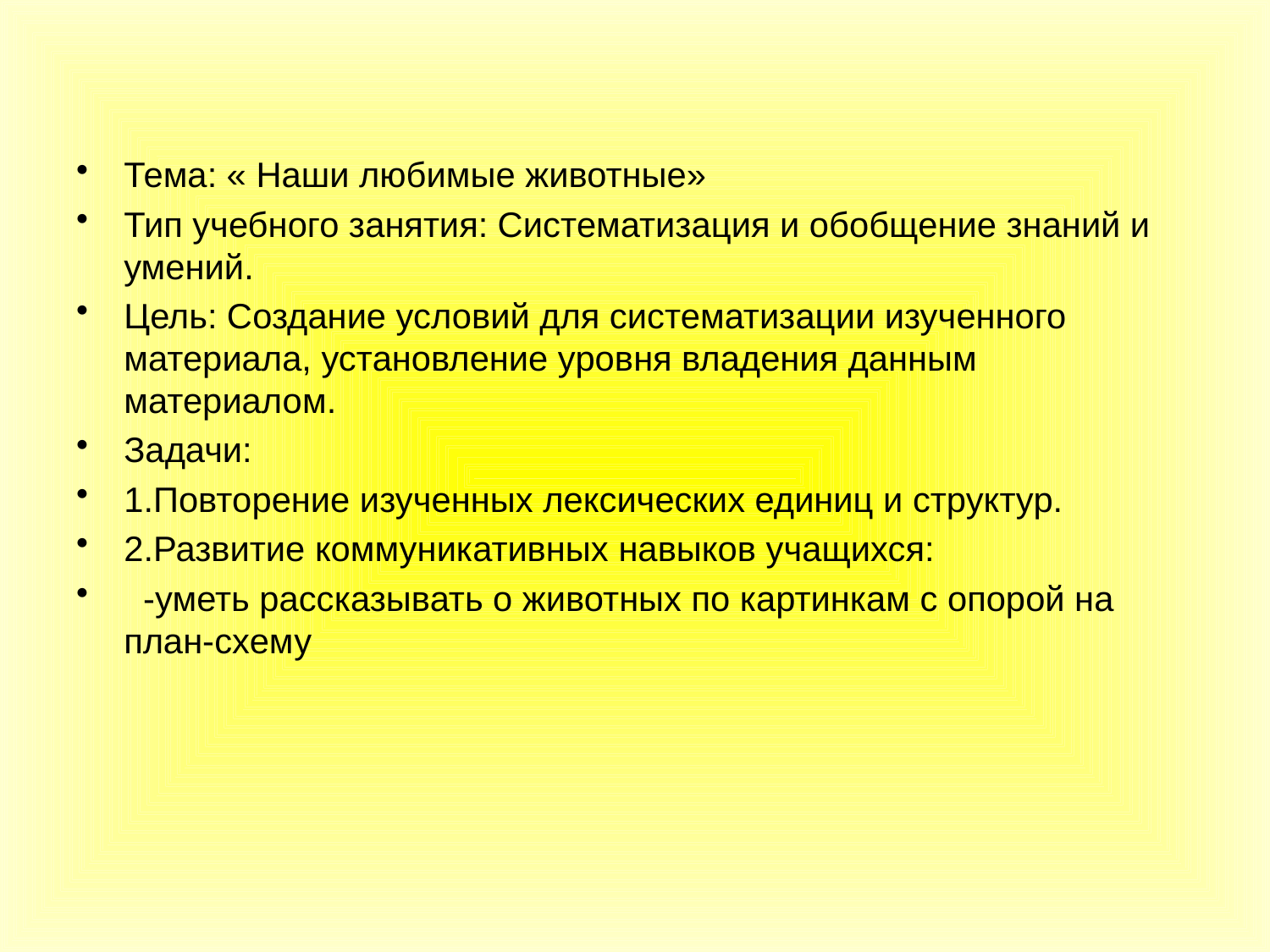

Тема: « Наши любимые животные»
Тип учебного занятия: Систематизация и обобщение знаний и умений.
Цель: Создание условий для систематизации изученного материала, установление уровня владения данным материалом.
Задачи:
1.Повторение изученных лексических единиц и структур.
2.Развитие коммуникативных навыков учащихся:
  -уметь рассказывать о животных по картинкам с опорой на план-схему